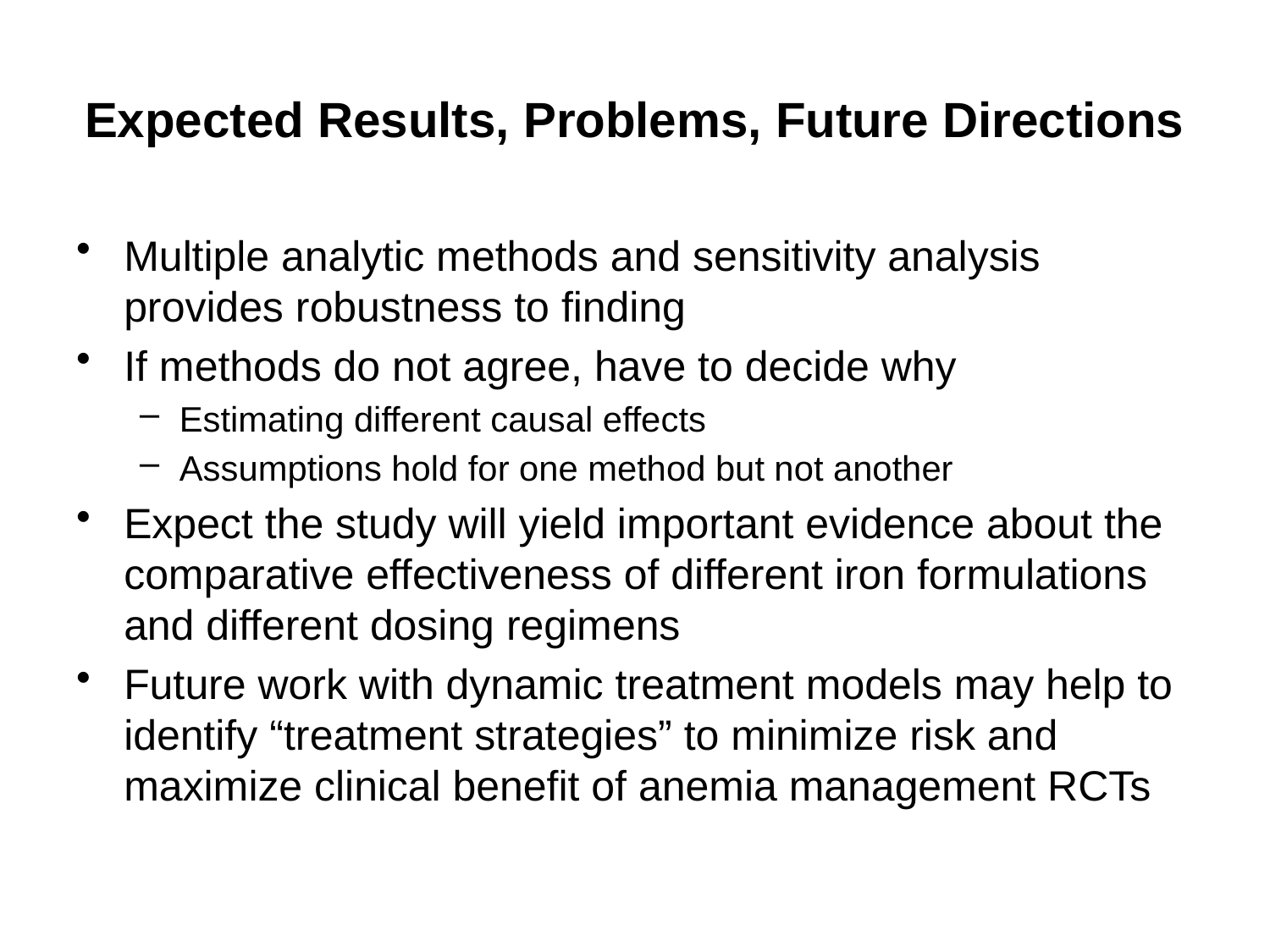

# Expected Results, Problems, Future Directions
Multiple analytic methods and sensitivity analysis provides robustness to finding
If methods do not agree, have to decide why
Estimating different causal effects
Assumptions hold for one method but not another
Expect the study will yield important evidence about the comparative effectiveness of different iron formulations and different dosing regimens
Future work with dynamic treatment models may help to identify “treatment strategies” to minimize risk and maximize clinical benefit of anemia management RCTs